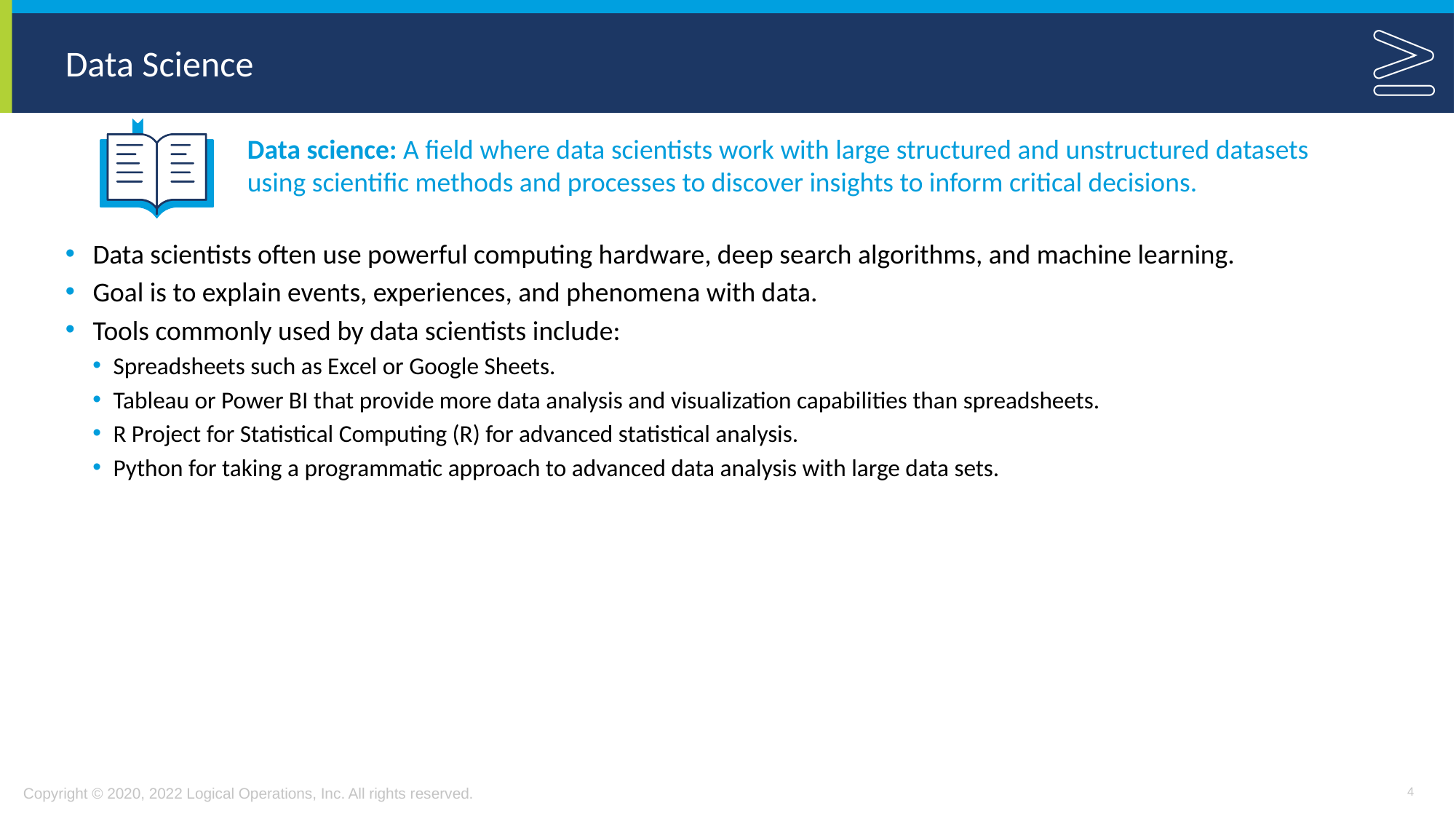

# Data Science
Data science: A field where data scientists work with large structured and unstructured datasets using scientific methods and processes to discover insights to inform critical decisions.
Data scientists often use powerful computing hardware, deep search algorithms, and machine learning.
Goal is to explain events, experiences, and phenomena with data.
Tools commonly used by data scientists include:
Spreadsheets such as Excel or Google Sheets.
Tableau or Power BI that provide more data analysis and visualization capabilities than spreadsheets.
R Project for Statistical Computing (R) for advanced statistical analysis.
Python for taking a programmatic approach to advanced data analysis with large data sets.
4